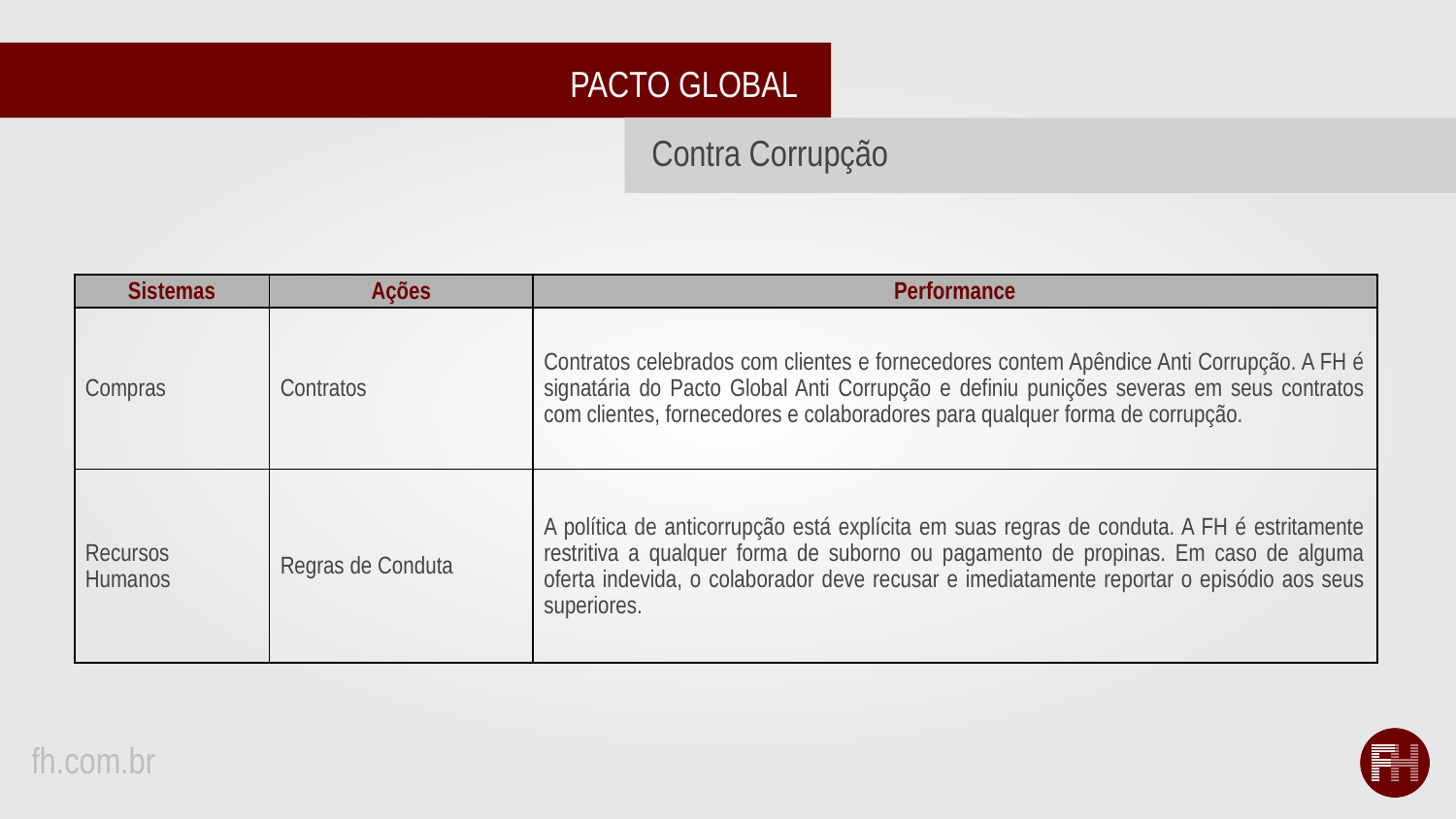

PACTO GLOBAL
Contra Corrupção

| Sistemas | Ações | Performance |
| --- | --- | --- |
| Compras | Contratos | Contratos celebrados com clientes e fornecedores contem Apêndice Anti Corrupção. A FH é signatária do Pacto Global Anti Corrupção e definiu punições severas em seus contratos com clientes, fornecedores e colaboradores para qualquer forma de corrupção. |
| Recursos Humanos | Regras de Conduta | A política de anticorrupção está explícita em suas regras de conduta. A FH é estritamente restritiva a qualquer forma de suborno ou pagamento de propinas. Em caso de alguma oferta indevida, o colaborador deve recusar e imediatamente reportar o episódio aos seus superiores. |